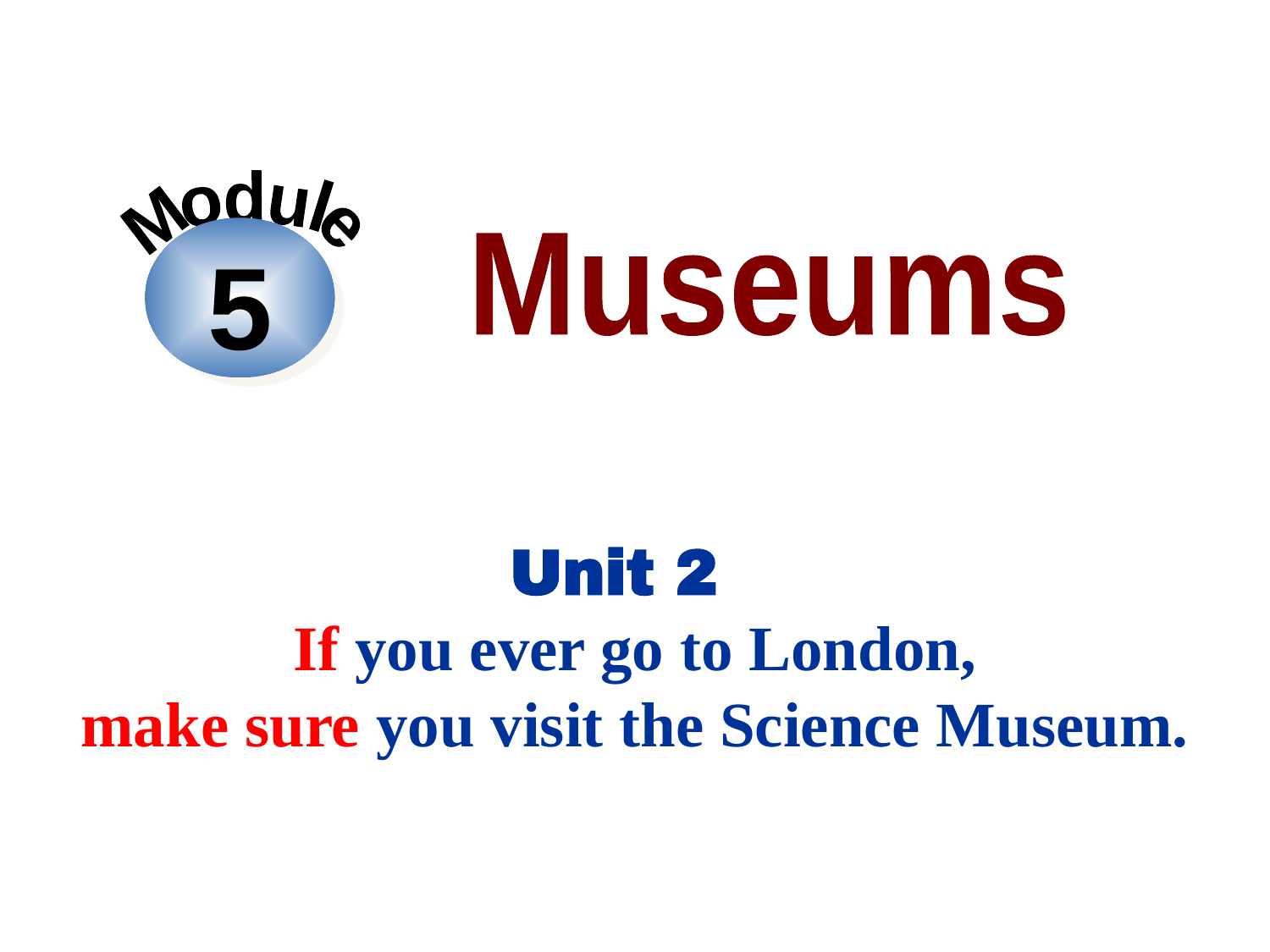

Module

5
Museums
Unit 2
If you ever go to London,
make sure you visit the Science Museum.